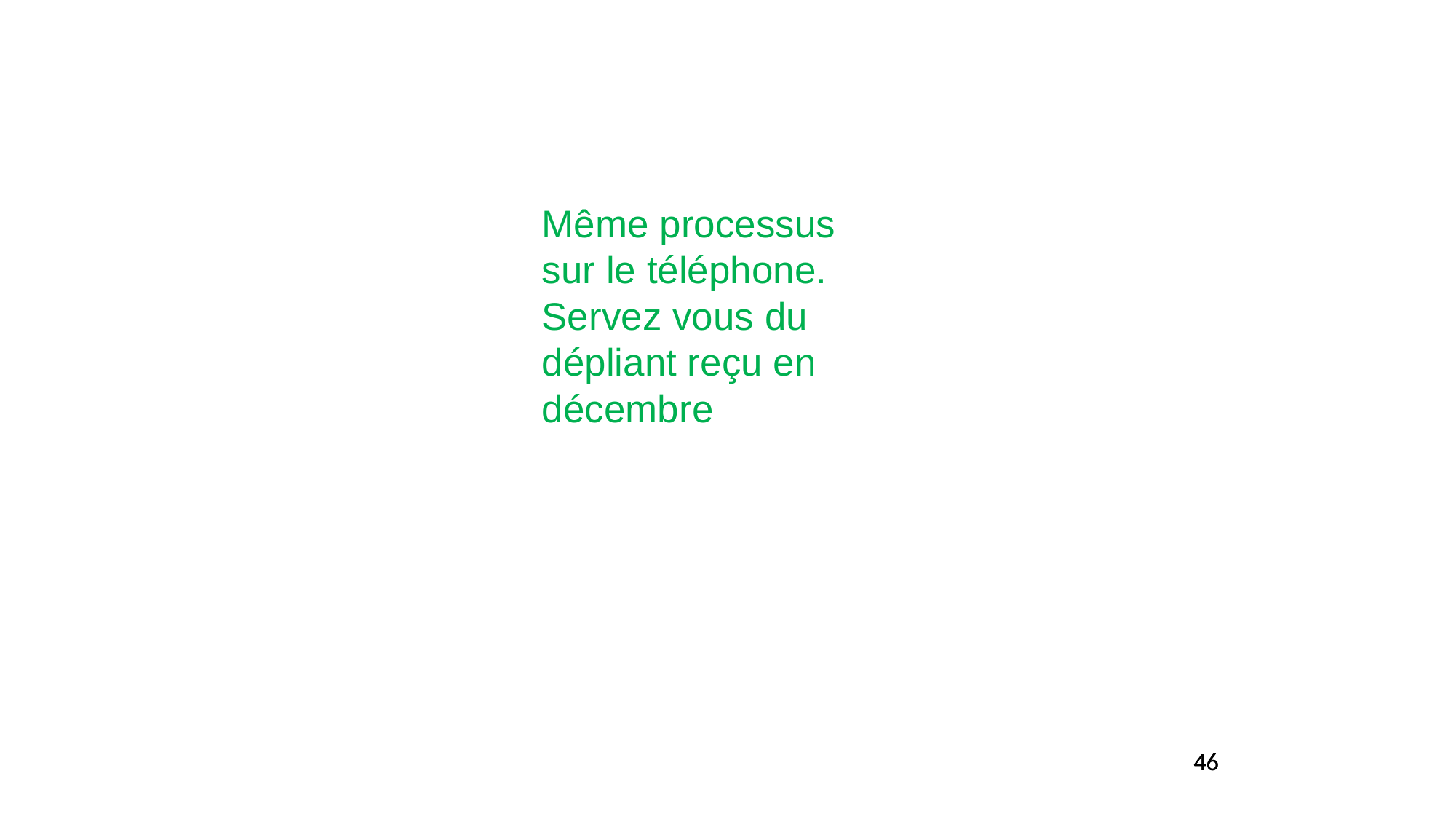

Même processus sur le téléphone.
Servez vous du dépliant reçu en  décembre
46
46